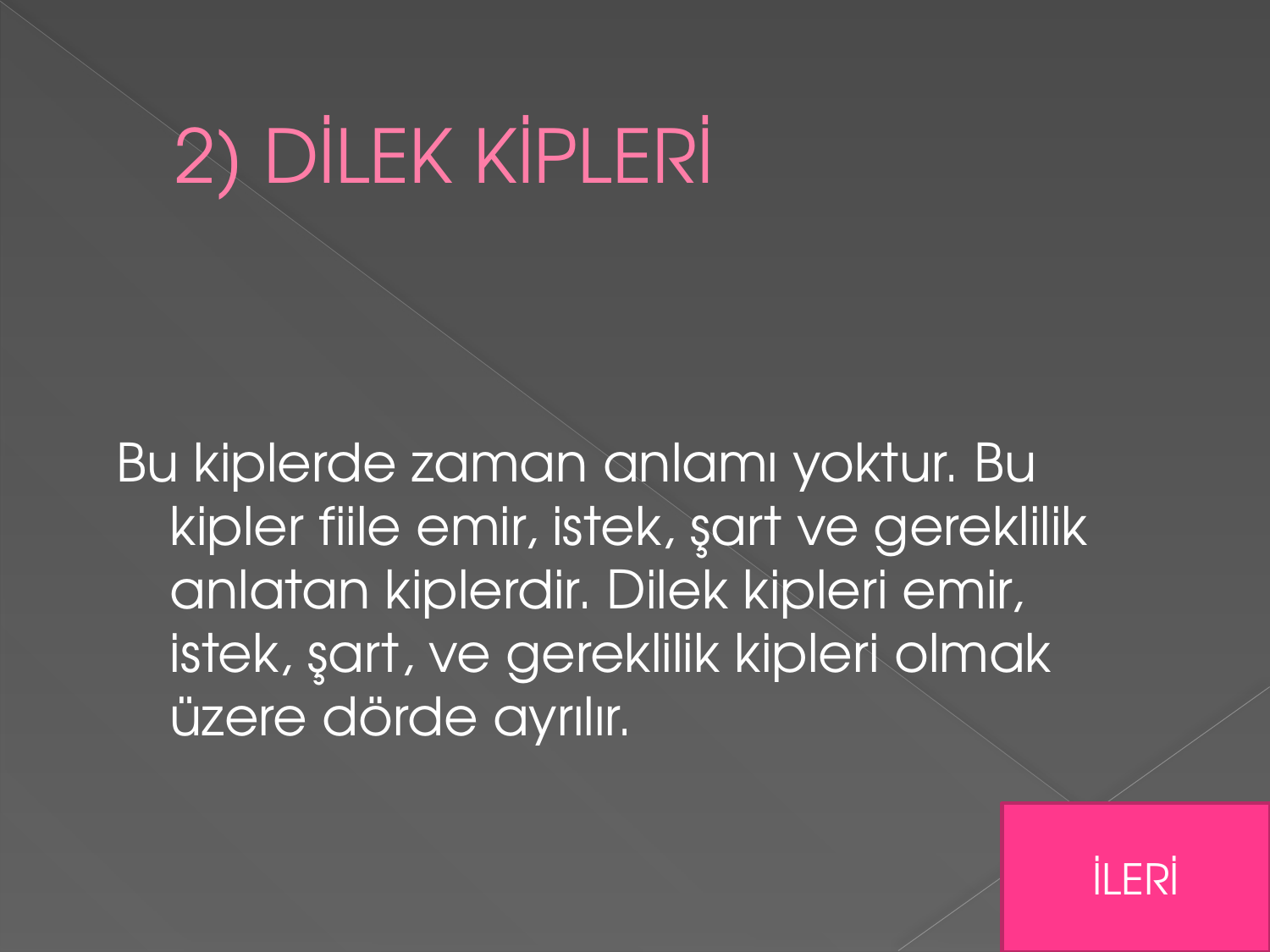

# 2) DİLEK KİPLERİ

Bu kiplerde zaman anlamı yoktur. Bu kipler fiile emir, istek, şart ve gereklilik anlatan kiplerdir. Dilek kipleri emir, istek, şart, ve gereklilik kipleri olmak üzere dörde ayrılır.
İLERİ